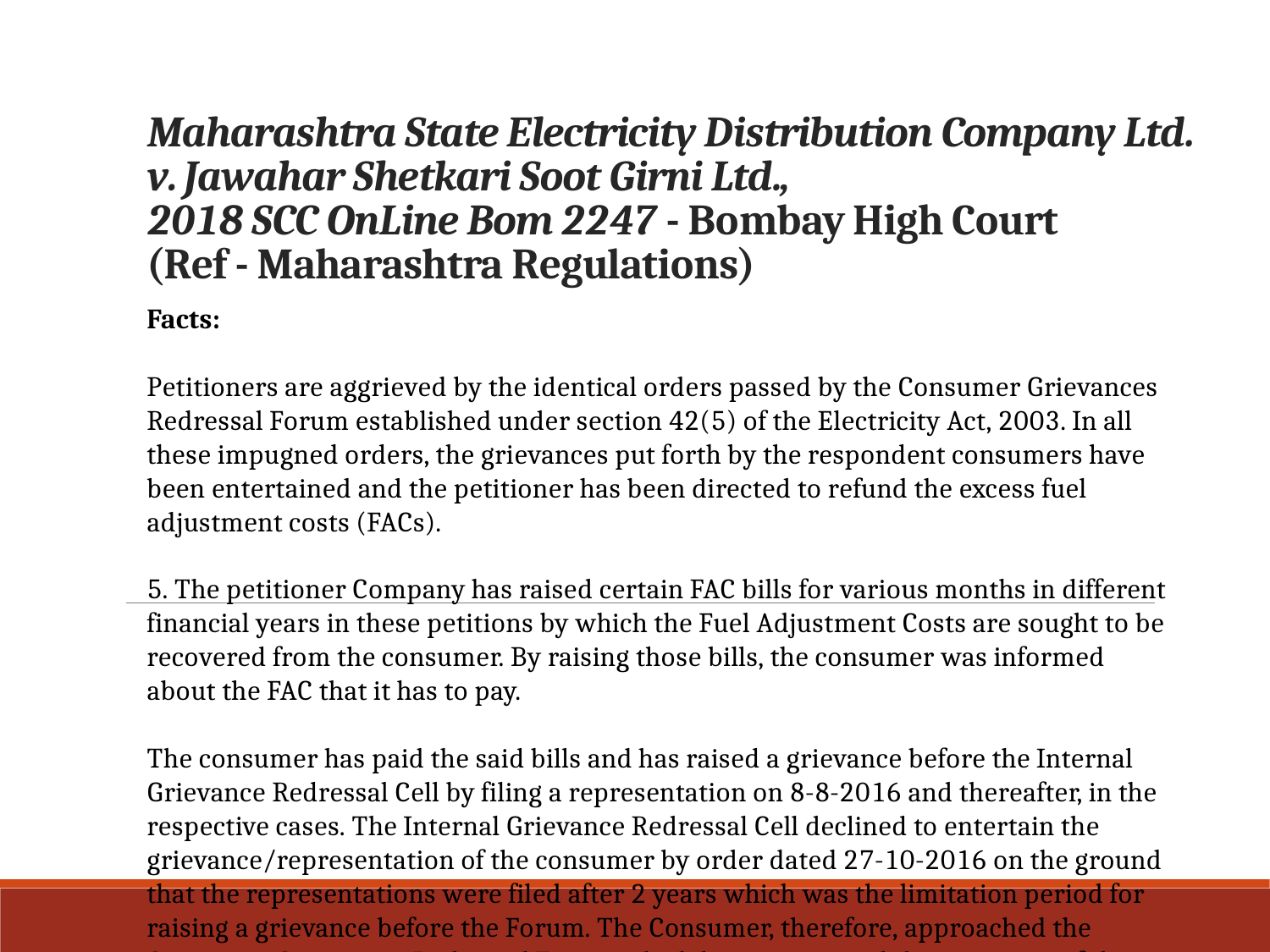

# Maharashtra State Electricity Distribution Company Ltd. v. Jawahar Shetkari Soot Girni Ltd., 2018 SCC OnLine Bom 2247 - Bombay High Court (Ref - Maharashtra Regulations)
Facts:

Petitioners are aggrieved by the identical orders passed by the Consumer Grievances Redressal Forum established under section 42(5) of the Electricity Act, 2003. In all these impugned orders, the grievances put forth by the respondent consumers have been entertained and the petitioner has been directed to refund the excess fuel adjustment costs (FACs).

5. The petitioner Company has raised certain FAC bills for various months in different financial years in these petitions by which the Fuel Adjustment Costs are sought to be recovered from the consumer. By raising those bills, the consumer was informed about the FAC that it has to pay.

The consumer has paid the said bills and has raised a grievance before the Internal Grievance Redressal Cell by filing a representation on 8-8-2016 and thereafter, in the respective cases. The Internal Grievance Redressal Cell declined to entertain the grievance/representation of the consumer by order dated 27-10-2016 on the ground that the representations were filed after 2 years which was the limitation period for raising a grievance before the Forum. The Consumer, therefore, approached the Consumer Grievances Redressal Forum which has entertained the grievance of the consumer and has delivered the impugned orders directing the petitioner/company to refund the amounts of FAC bills to the consumer.